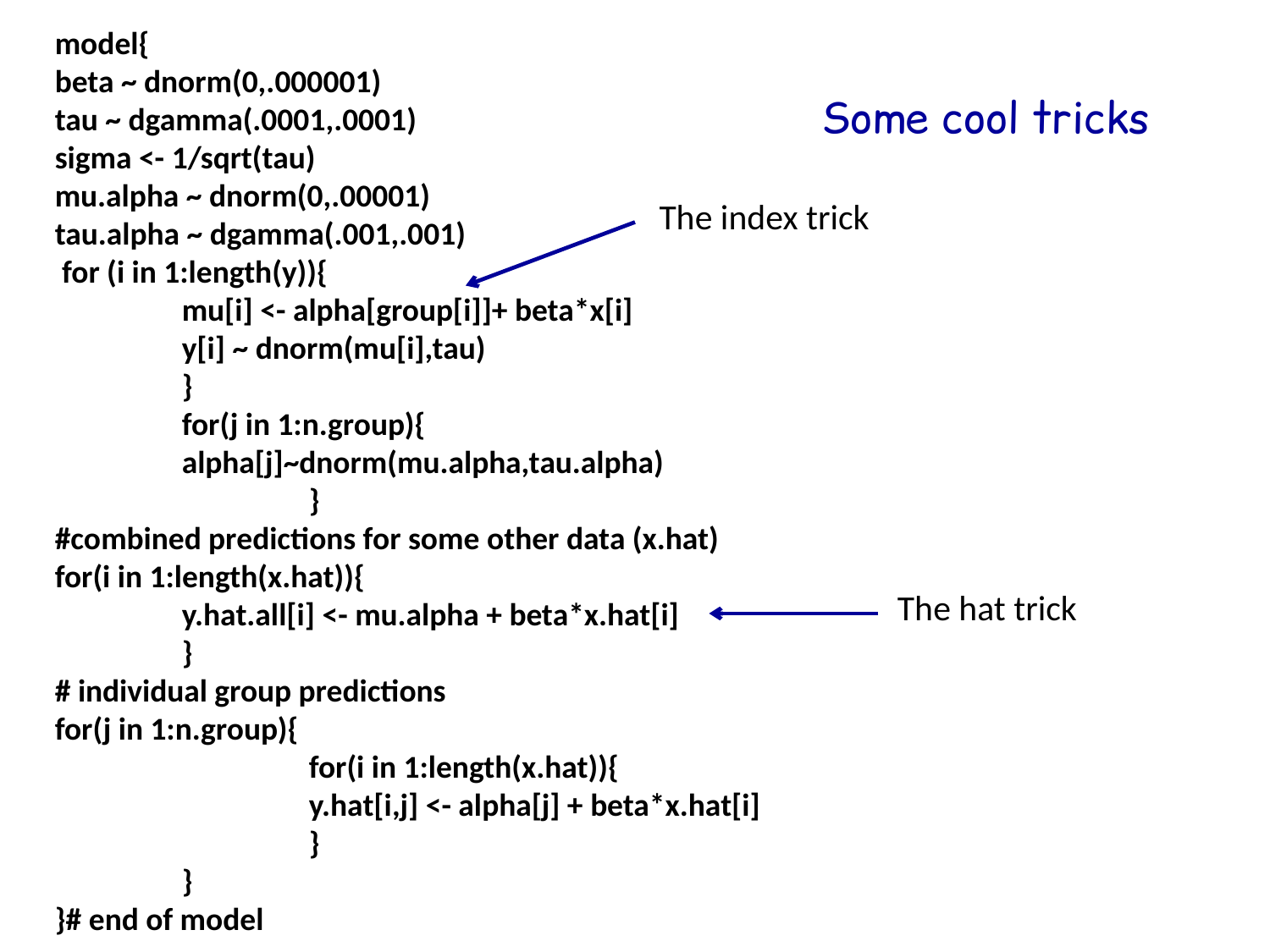

model{
beta ~ dnorm(0,.000001)
tau ~ dgamma(.0001,.0001)
sigma <- 1/sqrt(tau)
mu.alpha ~ dnorm(0,.00001)
tau.alpha ~ dgamma(.001,.001)
 for (i in 1:length(y)){
	mu[i] <- alpha[group[i]]+ beta*x[i]
	y[i] ~ dnorm(mu[i],tau)
	}
	for(j in 1:n.group){
	alpha[j]~dnorm(mu.alpha,tau.alpha)
		}
#combined predictions for some other data (x.hat)
for(i in 1:length(x.hat)){
	y.hat.all[i] <- mu.alpha + beta*x.hat[i]
	}
# individual group predictions
for(j in 1:n.group){
		for(i in 1:length(x.hat)){
		y.hat[i,j] <- alpha[j] + beta*x.hat[i]
		}
	}
}# end of model

Some cool tricks
The index trick
The hat trick